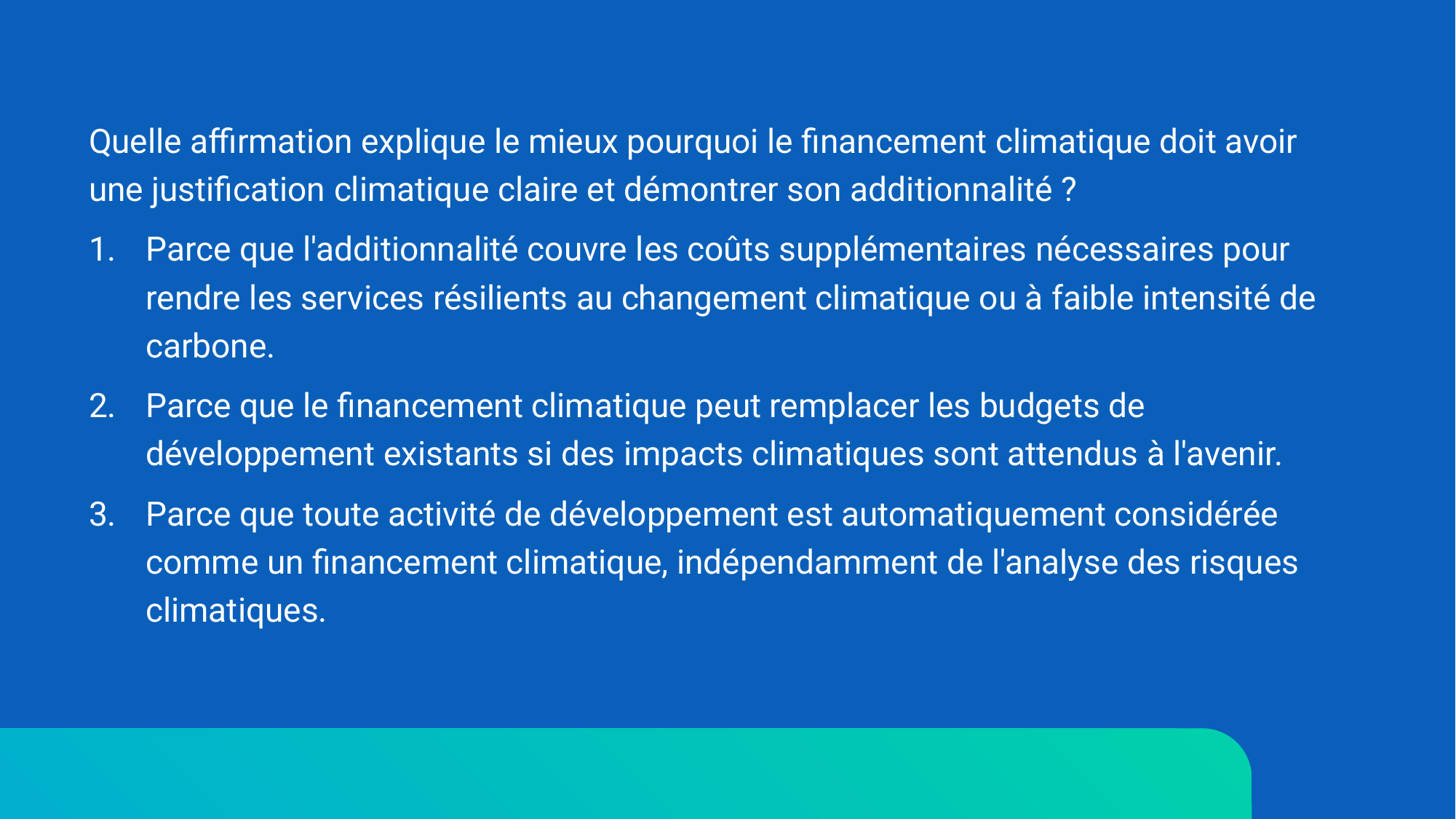

Quelle affirmation explique le mieux pourquoi le financement climatique doit avoir une justification climatique claire et démontrer son additionnalité ?
Parce que l'additionnalité couvre les coûts supplémentaires nécessaires pour rendre les services résilients au changement climatique ou à faible intensité de carbone.
Parce que le financement climatique peut remplacer les budgets de développement existants si des impacts climatiques sont attendus à l'avenir.
Parce que toute activité de développement est automatiquement considérée comme un financement climatique, indépendamment de l'analyse des risques climatiques.